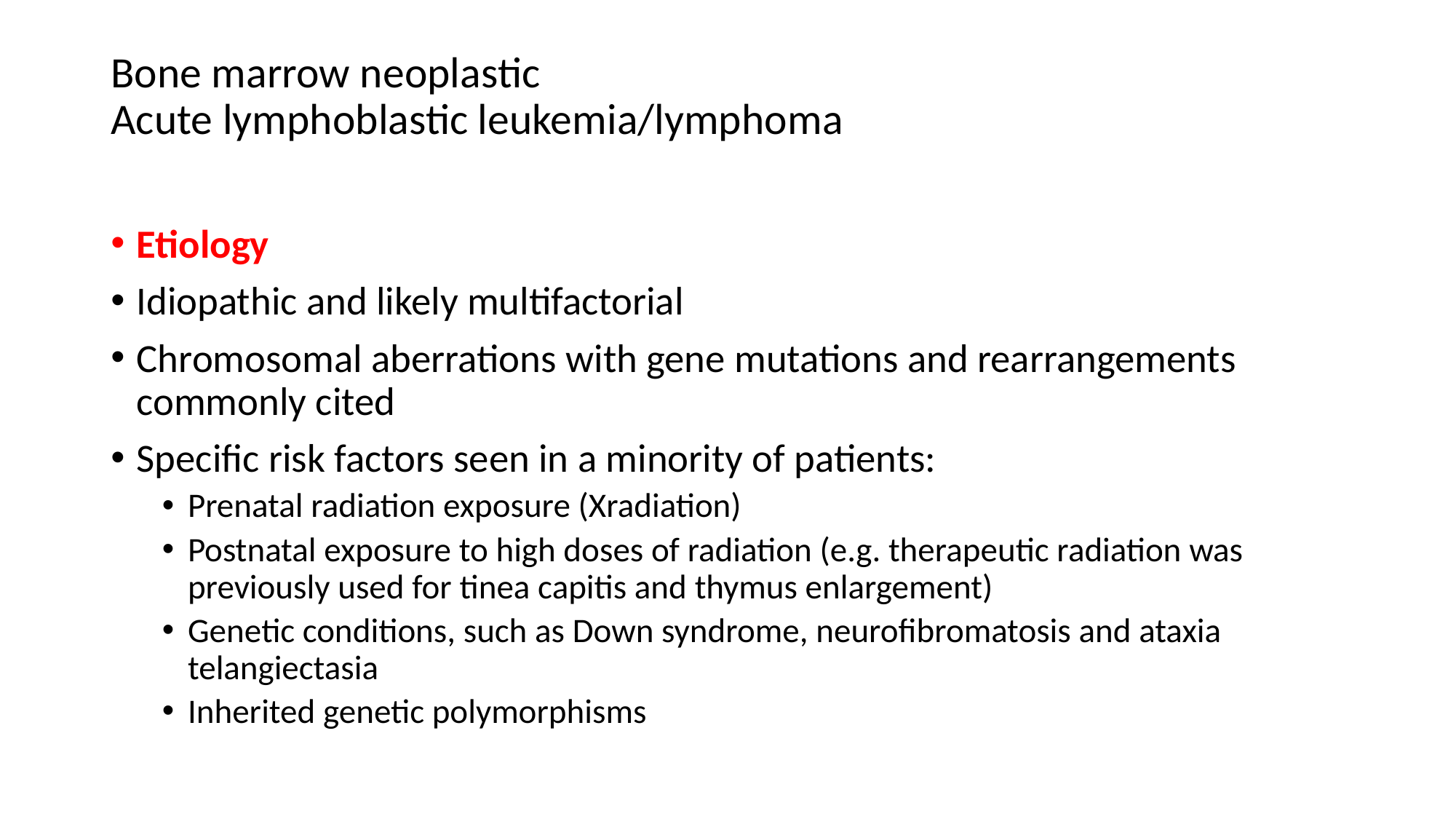

# Bone marrow neoplastic Acute lymphoblastic leukemia/lymphoma
Etiology
Idiopathic and likely multifactorial
Chromosomal aberrations with gene mutations and rearrangements commonly cited
Specific risk factors seen in a minority of patients:
Prenatal radiation exposure (Xradiation)
Postnatal exposure to high doses of radiation (e.g. therapeutic radiation was previously used for tinea capitis and thymus enlargement)
Genetic conditions, such as Down syndrome, neurofibromatosis and ataxia telangiectasia
Inherited genetic polymorphisms